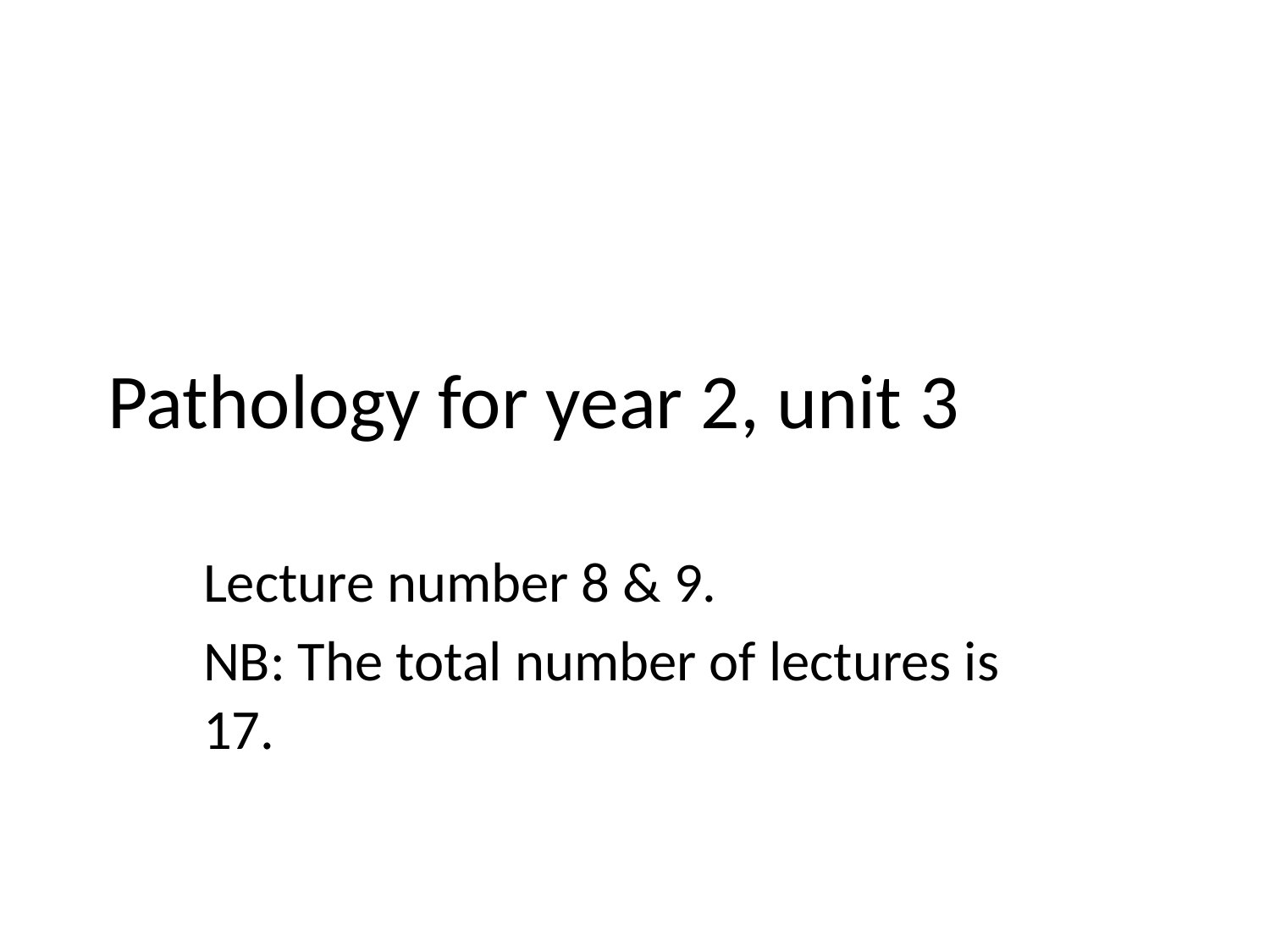

# Pathology for year 2, unit 3
Lecture number 8 & 9.
NB: The total number of lectures is 17.